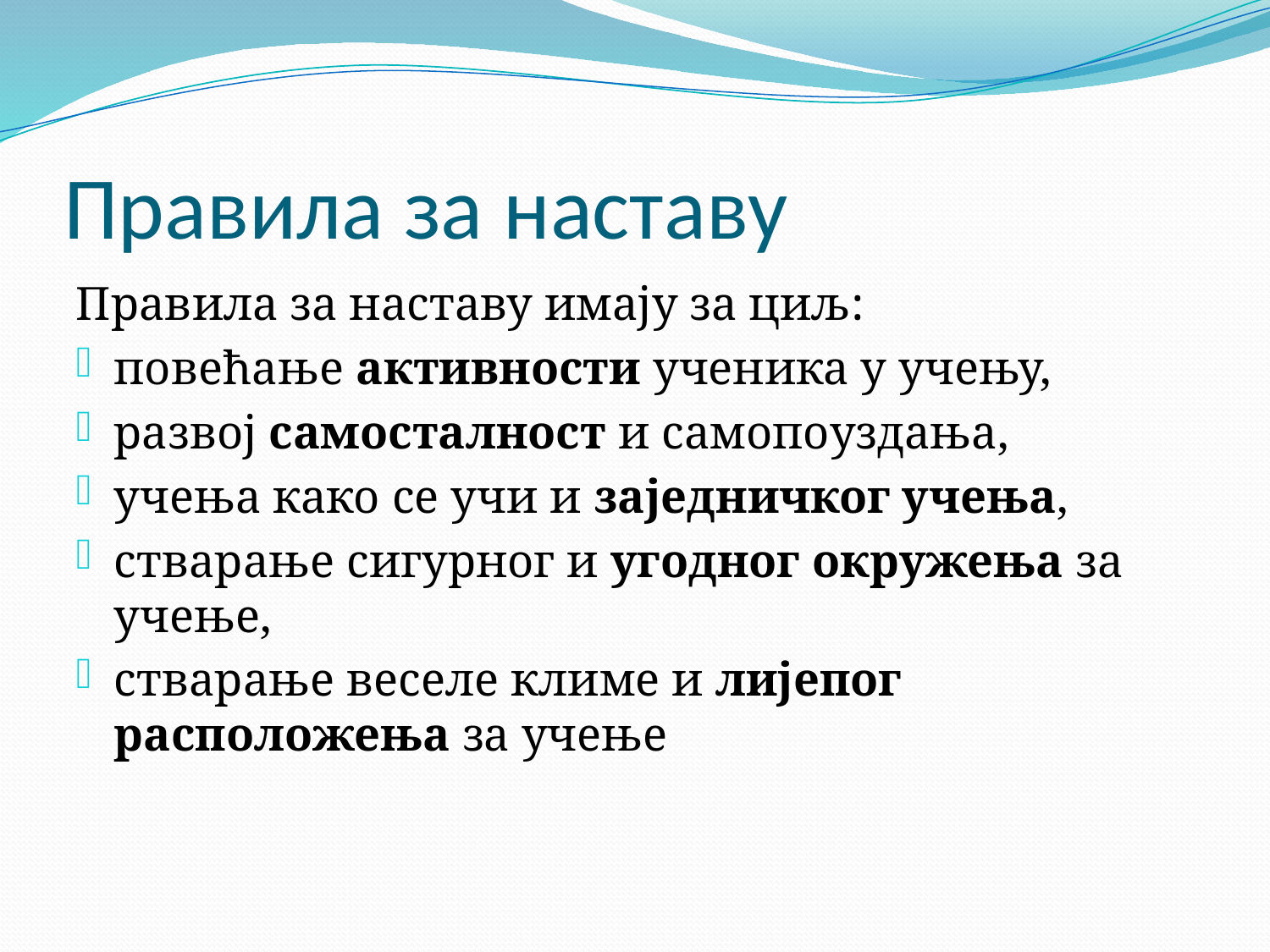

# Правила за наставу
Правила за наставу имају за циљ:
повећање активности ученика у учењу,
развој самосталност и самопоуздања,
учења како се учи и заједничког учења,
стварање сигурног и угодног окружења за учење,
стварање веселе климе и лијепог расположења за учење